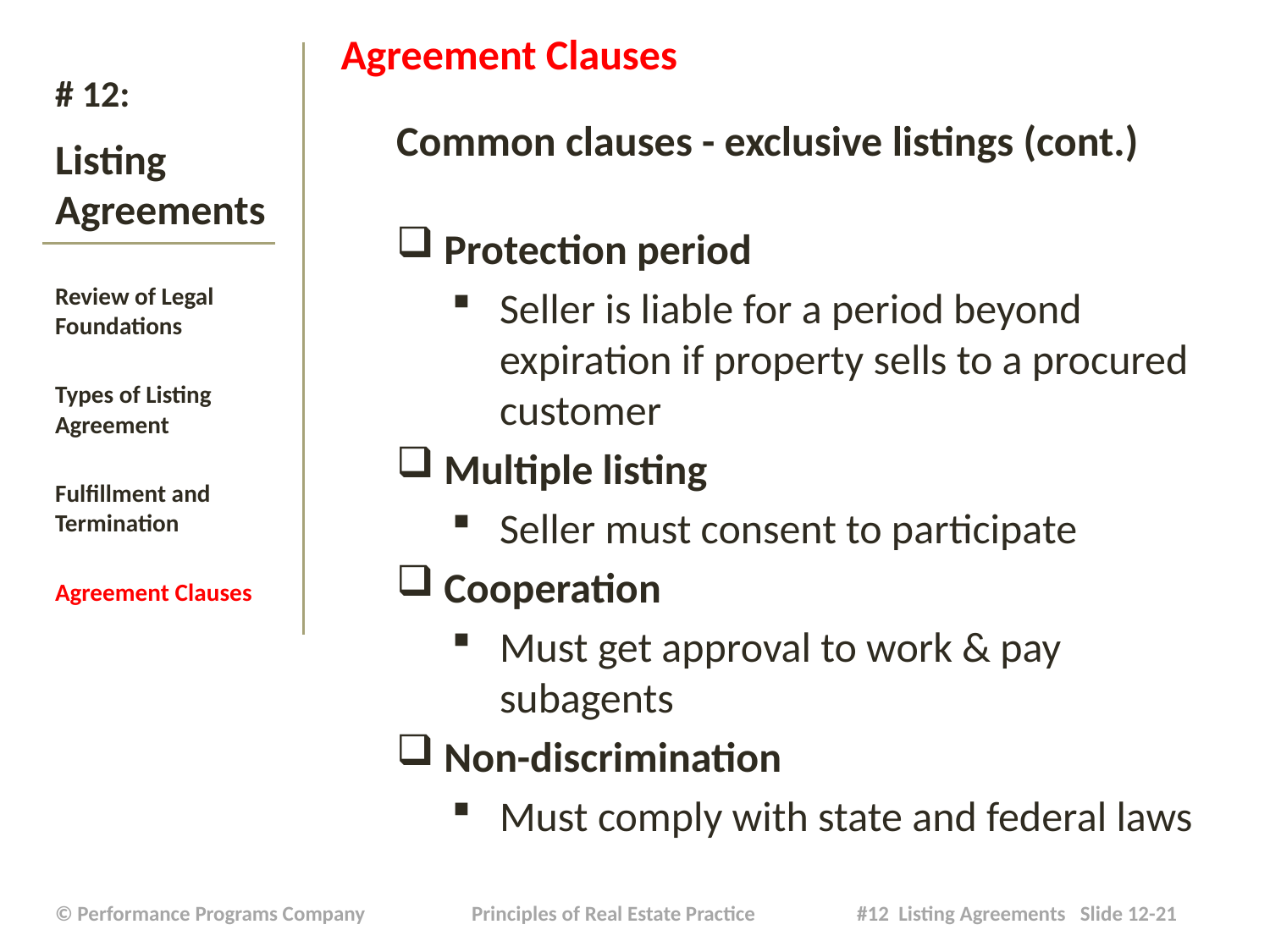

Agreement Clauses

Common clauses - exclusive listings (cont.)

Protection period
Seller is liable for a period beyond expiration if property sells to a procured customer
Multiple listing
Seller must consent to participate
Cooperation
Must get approval to work & pay subagents
Non-discrimination
Must comply with state and federal laws

# # 12: Listing Agreements

Review of Legal Foundations

Types of Listing Agreement

Fulfillment and Termination

Agreement Clauses

| © Performance Programs Company Principles of Real Estate Practice #12 Listing Agreements Slide 12-21 |
| --- |